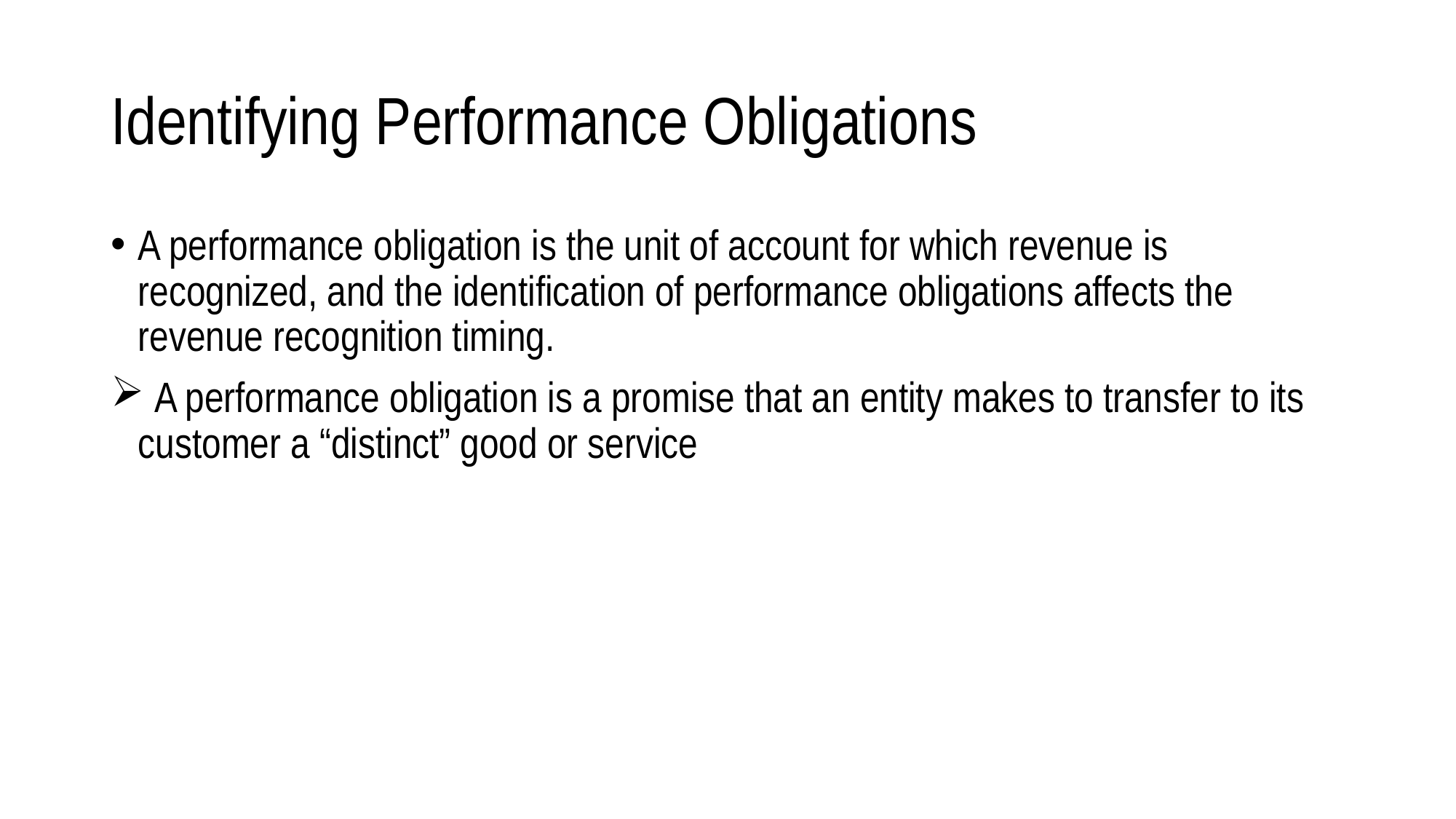

# Identifying Performance Obligations
A performance obligation is the unit of account for which revenue is recognized, and the identification of performance obligations affects the revenue recognition timing.
 A performance obligation is a promise that an entity makes to transfer to its customer a “distinct” good or service